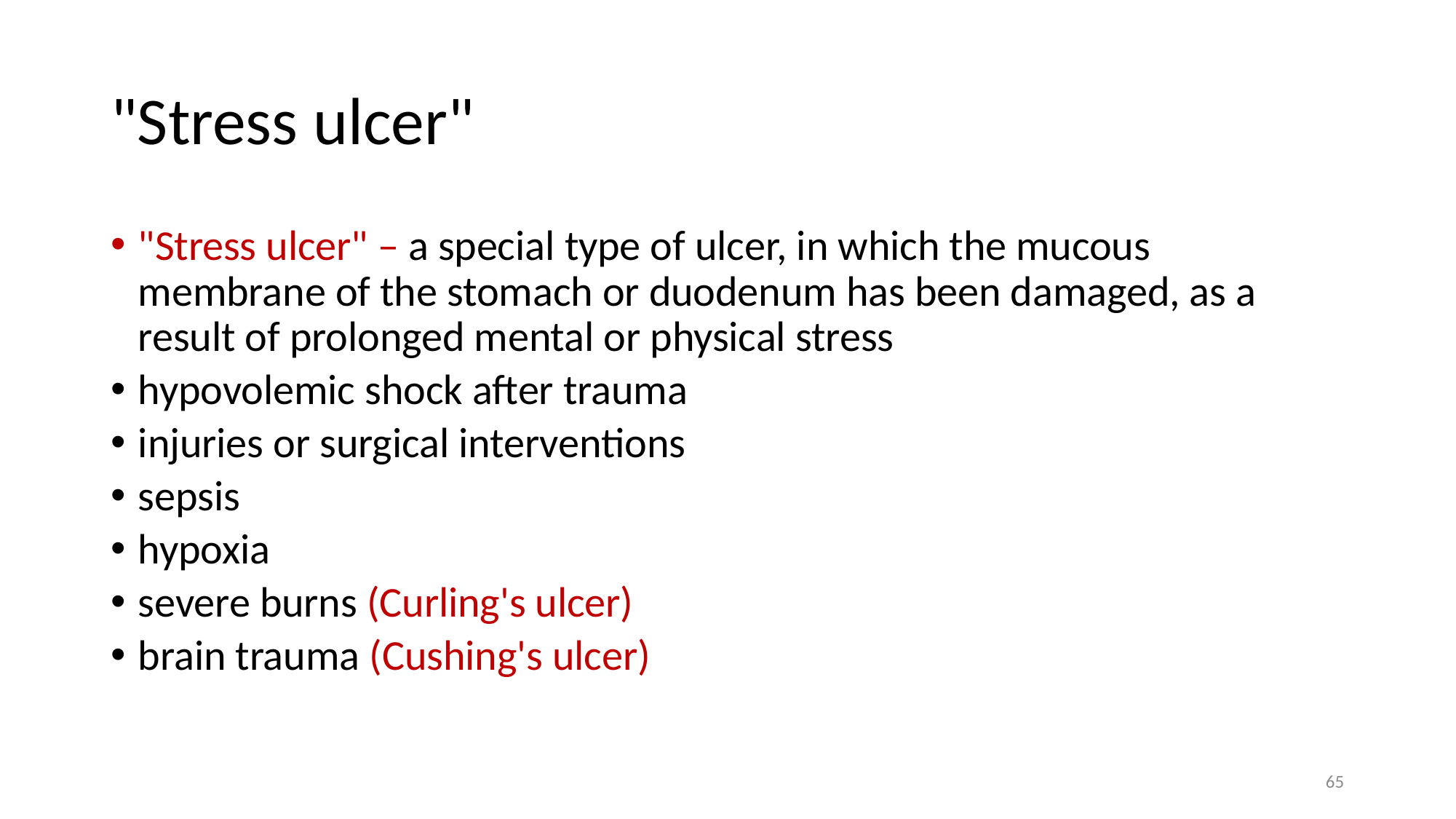

# "Stress ulcer"
"Stress ulcer" – a special type of ulcer, in which the mucous membrane of the stomach or duodenum has been damaged, as a result of prolonged mental or physical stress
hypovolemic shock after trauma
injuries or surgical interventions
sepsis
hypoxia
severe burns (Curling's ulcer)
brain trauma (Cushing's ulcer)
65